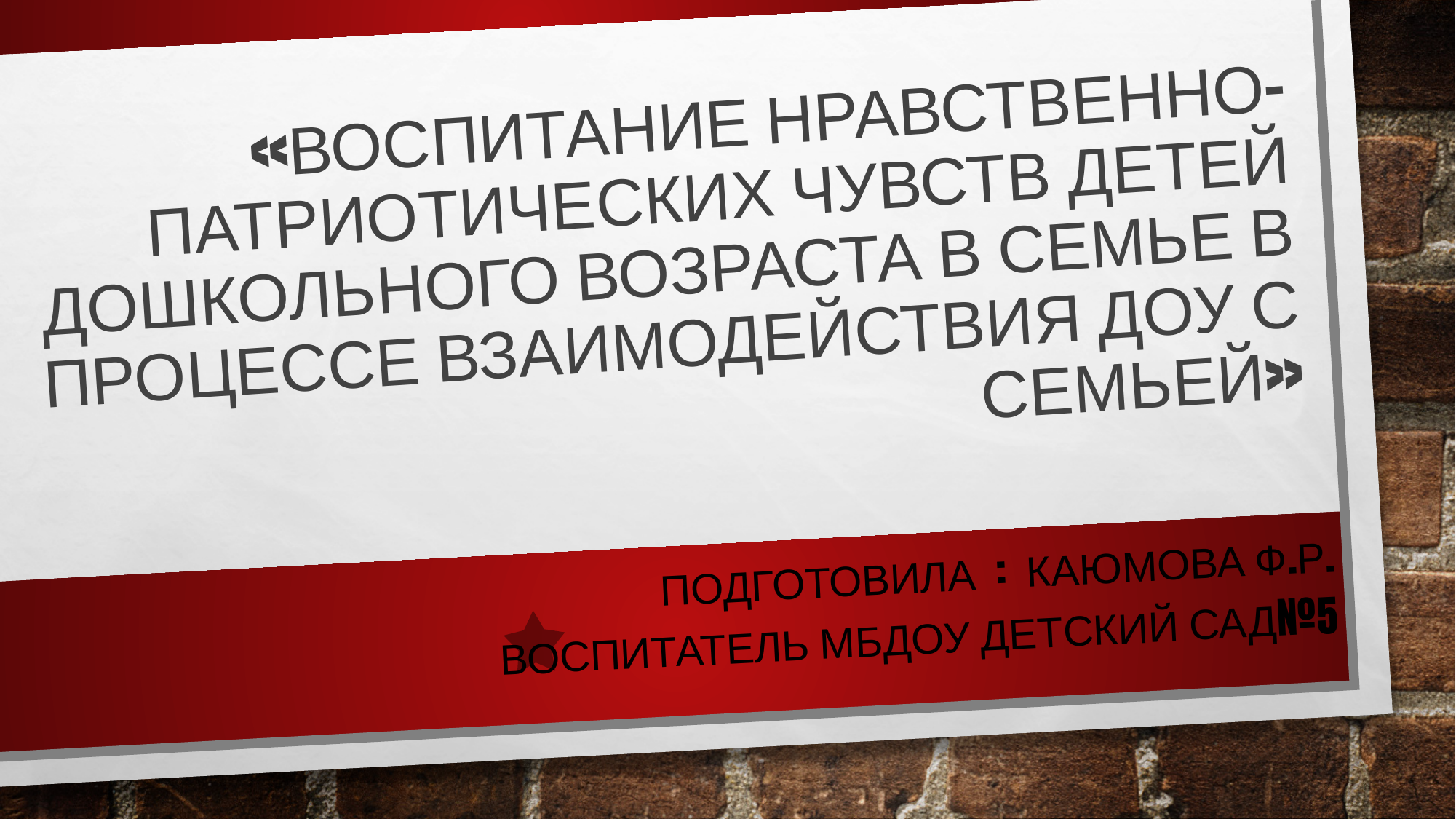

# «Воспитание нравственно-патриотических чувств детей дошкольного возраста в семье в процессе взаимодействия ДОУ с семьей»
Подготовила  :  Каюмова Ф.Р. воспитатель МБДОУ Детский сад№5